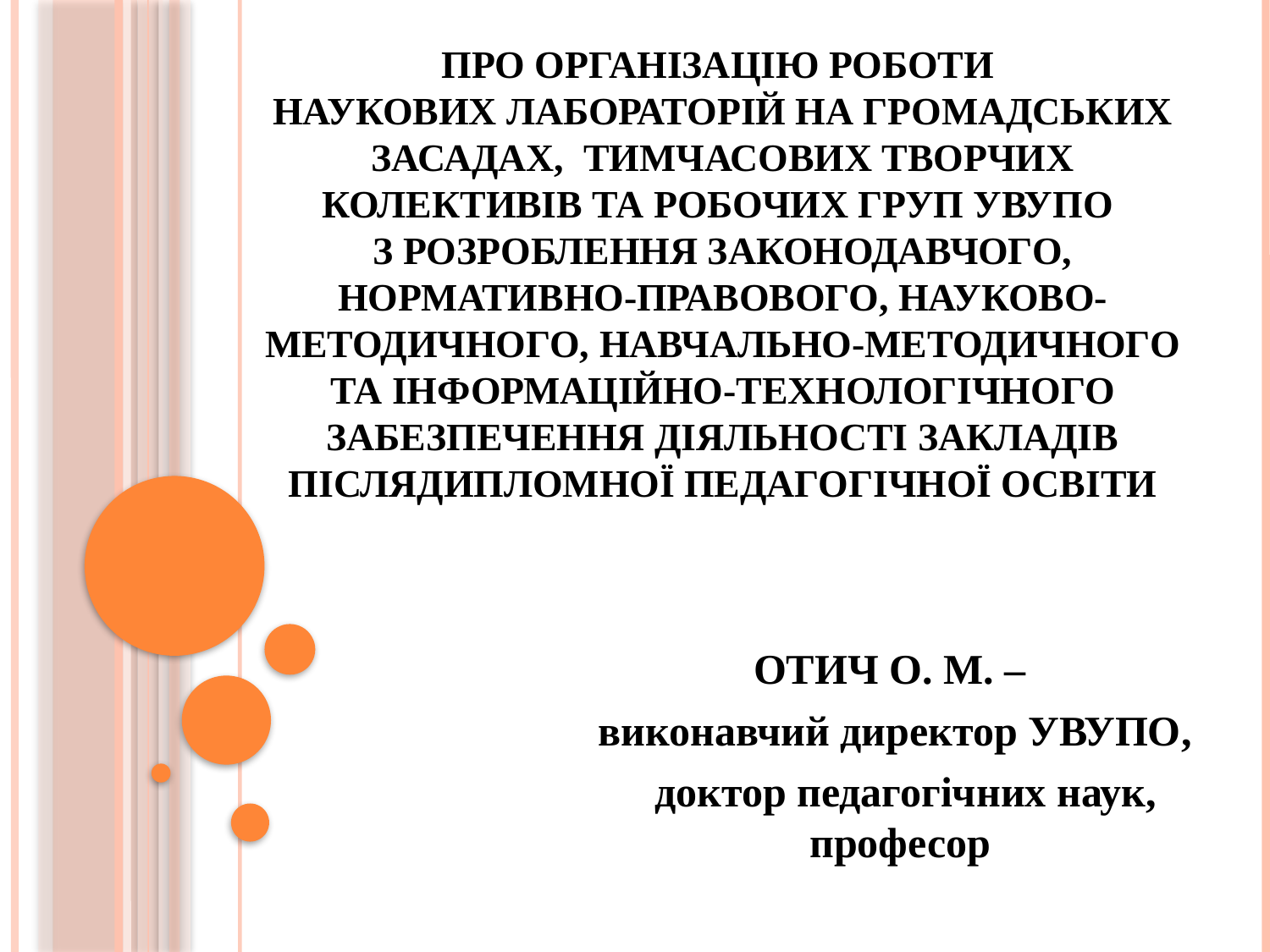

# ПРО ОРГАНІЗАЦІЮ РОБОТИ НАУКОВИХ ЛАБОРАТОРІЙ НА ГРОМАДСЬКИХ ЗАСАДАХ,  ТИМЧАСОВИХ ТВОРЧИХ КОЛЕКТИВІВ ТА РОБОЧИХ ГРУП УВУПО З РОЗРОБЛЕННЯ ЗАКОНОДАВЧОГО, НОРМАТИВНО-ПРАВОВОГО, НАУКОВО-МЕТОДИЧНОГО, НАВЧАЛЬНО-МЕТОДИЧНОГО ТА ІНФОРМАЦІЙНО-ТЕХНОЛОГІЧНОГО ЗАБЕЗПЕЧЕННЯ ДІЯЛЬНОСТІ ЗАКЛАДІВ ПІСЛЯДИПЛОМНОЇ ПЕДАГОГІЧНОЇ ОСВІТИ
ОТИЧ О. М. –
виконавчий директор УВУПО,
 доктор педагогічних наук, професор